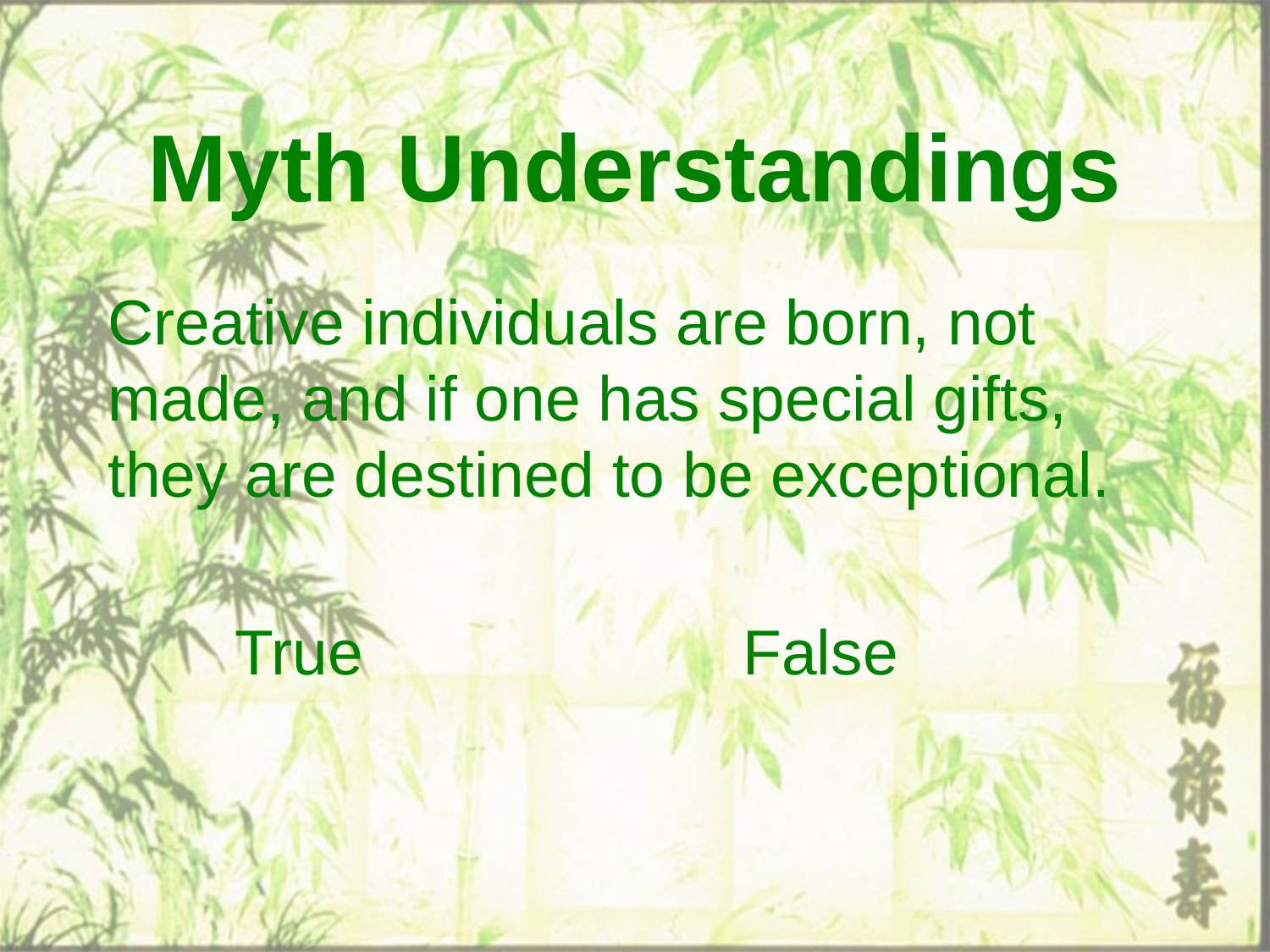

# Myth Understandings
Creative individuals are born, not made, and if one has special gifts, they are destined to be exceptional.

	True			False